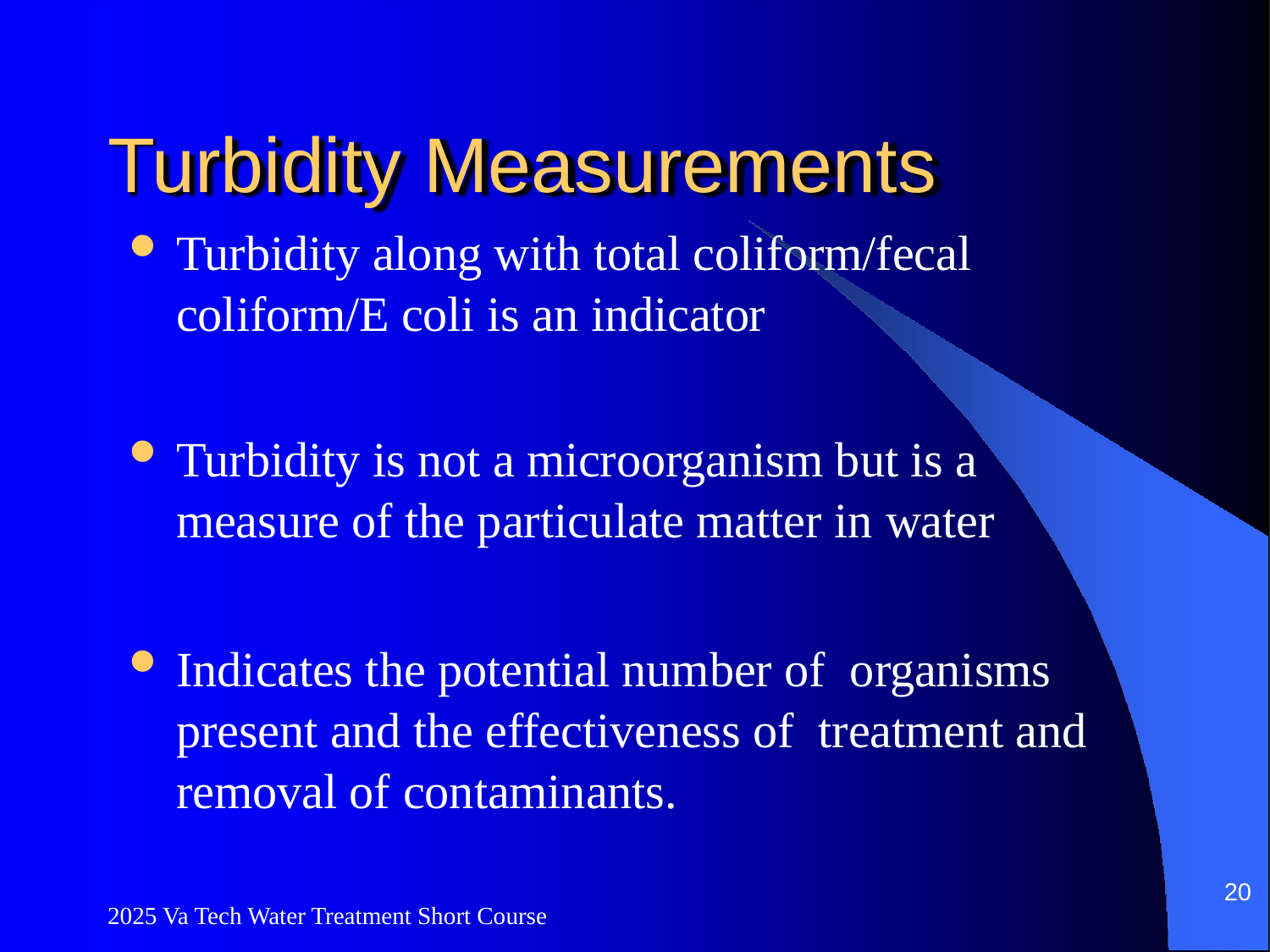

# Turbidity Measurements
Turbidity along with total coliform/fecal  coliform/E coli is an indicator

Turbidity is not a microorganism but is a  measure of the particulate matter in water

Indicates the potential number of  organisms present and the effectiveness of  treatment and removal of contaminants.
20
2025 Va Tech Water Treatment Short Course